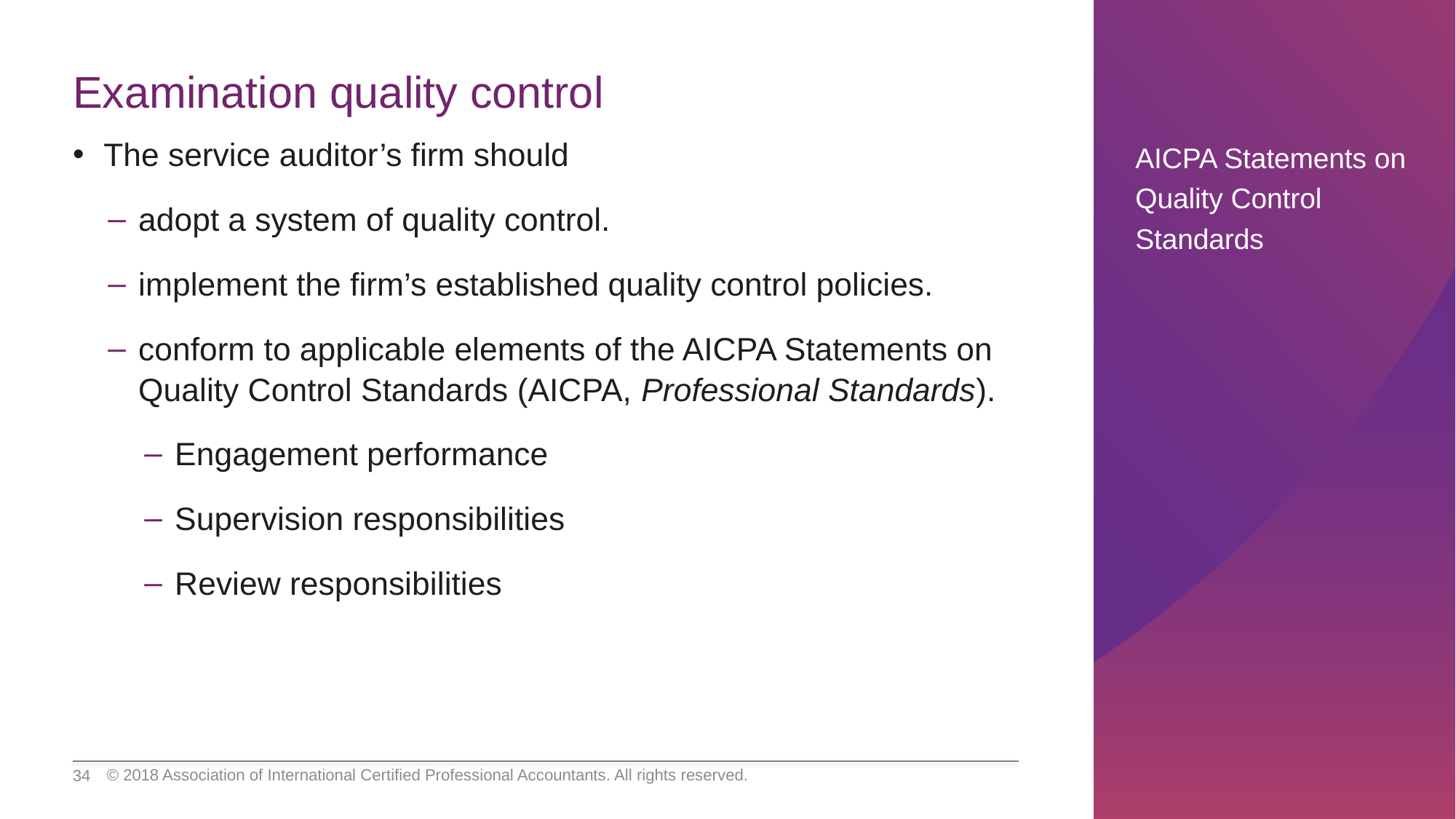

# Examination quality control
The service auditor’s firm should
adopt a system of quality control.
implement the firm’s established quality control policies.
conform to applicable elements of the AICPA Statements on Quality Control Standards (AICPA, Professional Standards).
Engagement performance
Supervision responsibilities
Review responsibilities

AICPA Statements on Quality Control Standards
© 2018 Association of International Certified Professional Accountants. All rights reserved.
34